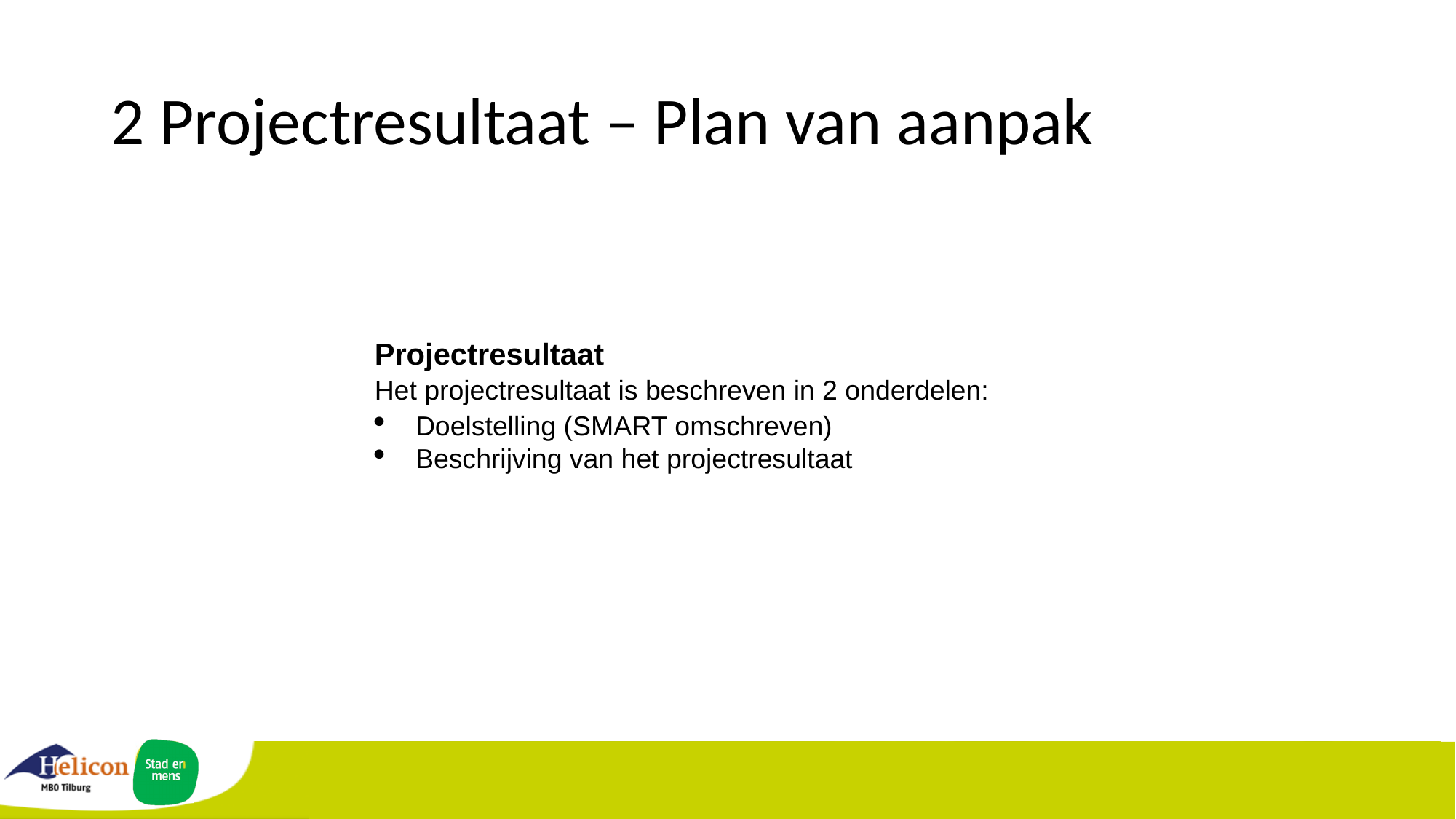

# 2 Projectresultaat – Plan van aanpak
Projectresultaat
Het projectresultaat is beschreven in 2 onderdelen:
Doelstelling (SMART omschreven)
Beschrijving van het projectresultaat